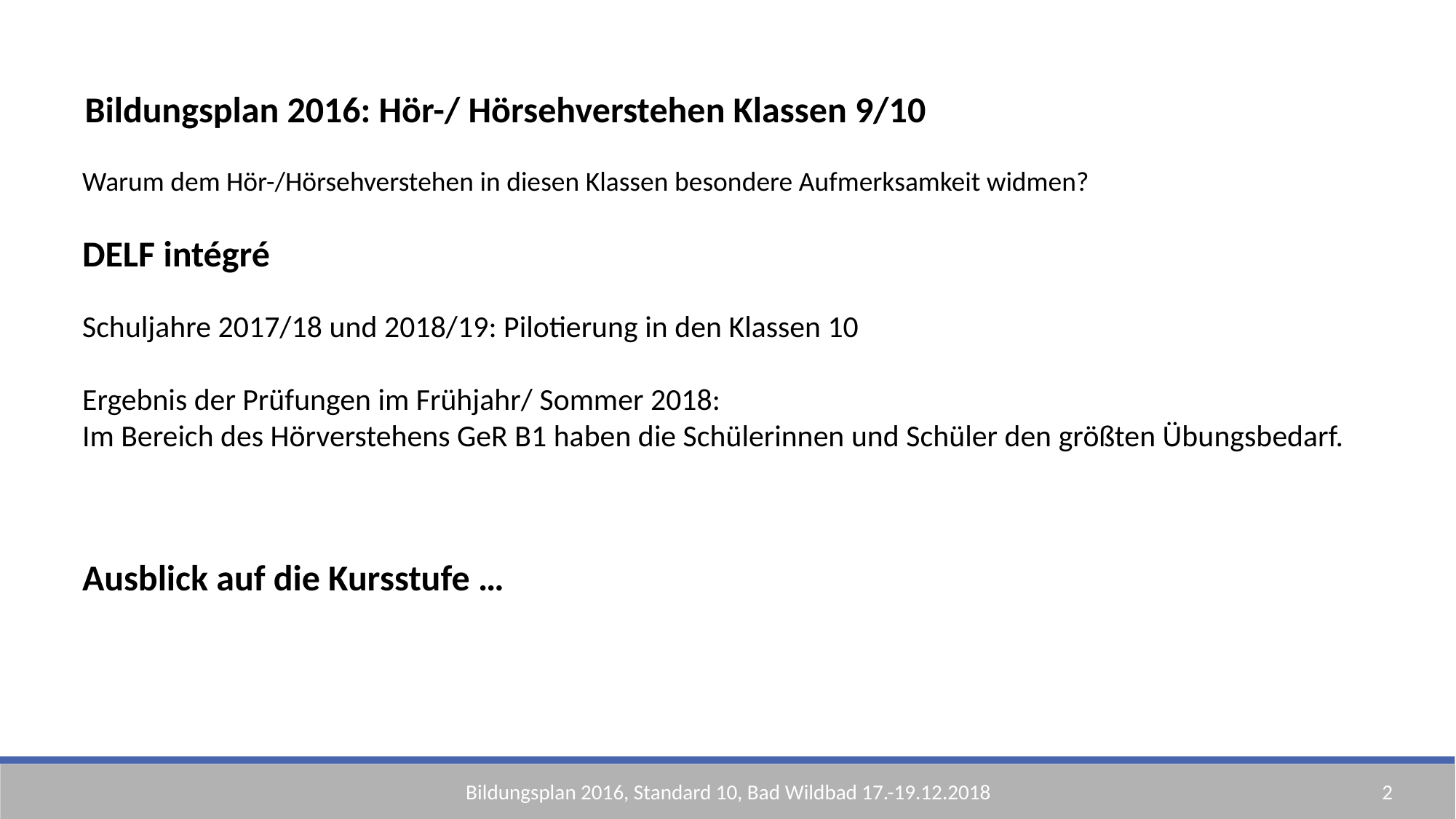

Bildungsplan 2016: Hör-/ Hörsehverstehen Klassen 9/10
Warum dem Hör-/Hörsehverstehen in diesen Klassen besondere Aufmerksamkeit widmen?

DELF intégré

Schuljahre 2017/18 und 2018/19: Pilotierung in den Klassen 10

Ergebnis der Prüfungen im Frühjahr/ Sommer 2018:
Im Bereich des Hörverstehens GeR B1 haben die Schülerinnen und Schüler den größten Übungsbedarf.

Ausblick auf die Kursstufe …